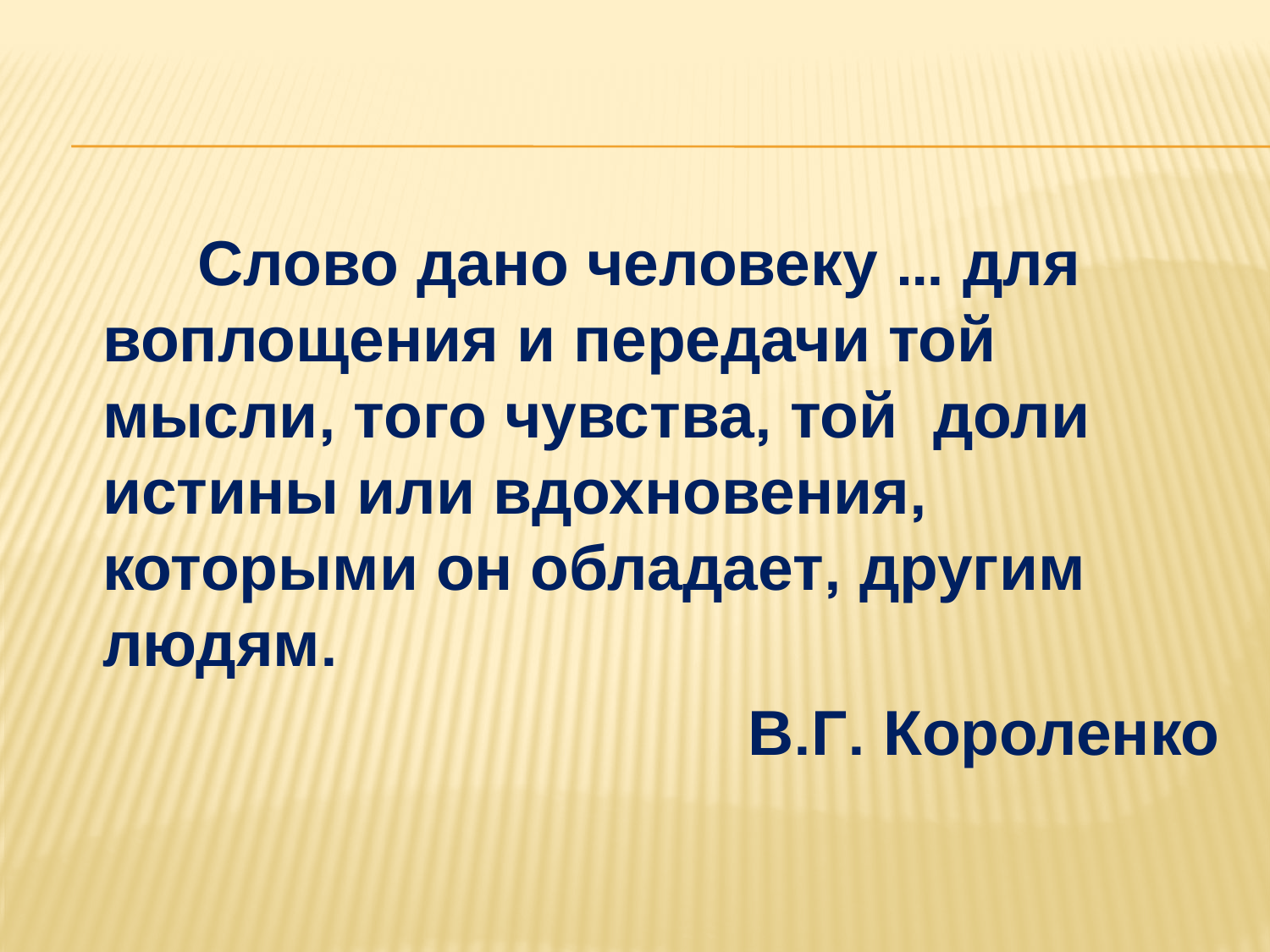

#
         Слово дано человеку … для  воплощения и передачи той мысли, того чувства, той  доли истины или вдохновения, которыми он обладает, другим людям.
                                       В.Г. Короленко